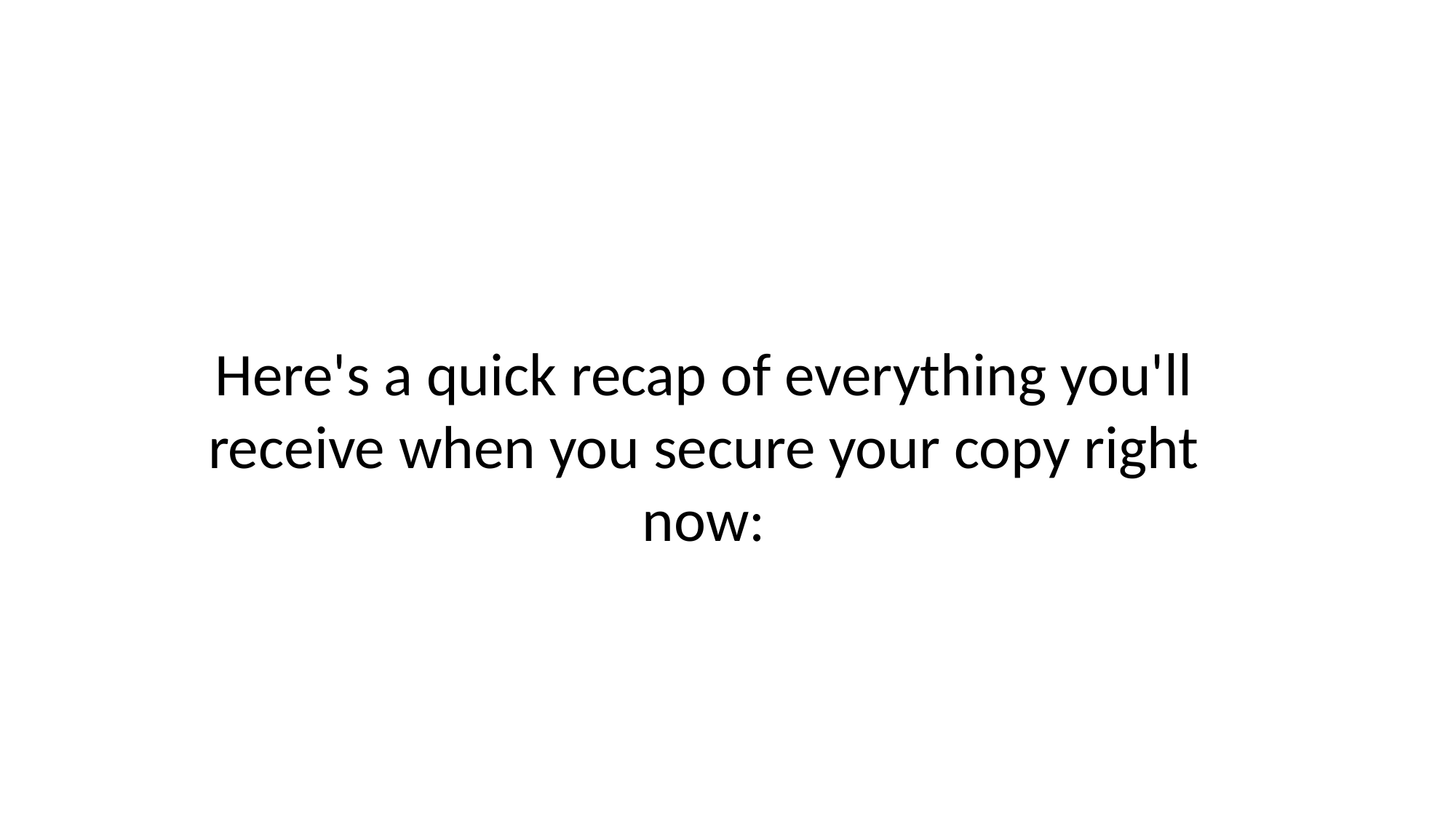

Here's a quick recap of everything you'll receive when you secure your copy right now: